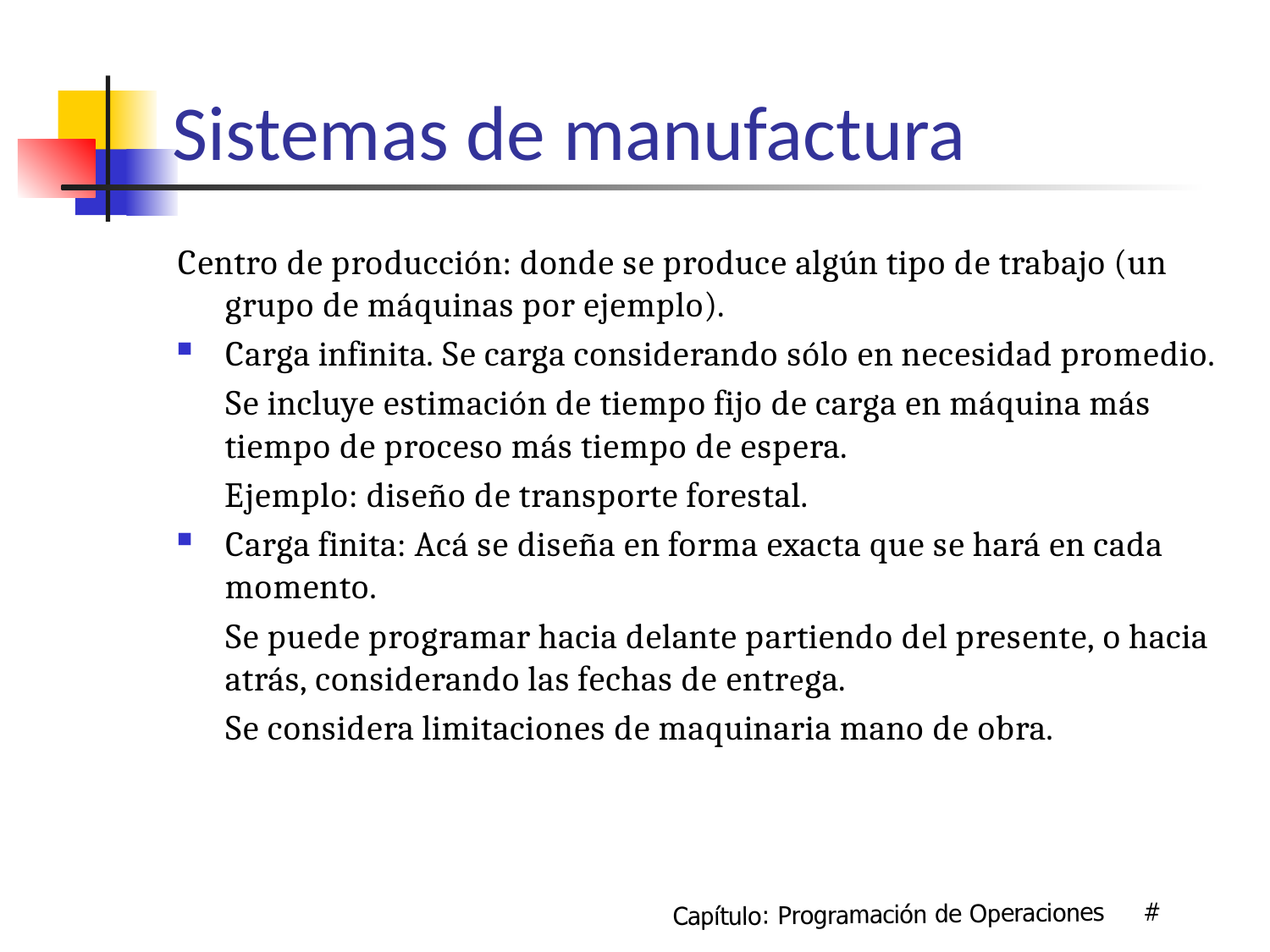

# Sistemas de manufactura
Centro de producción: donde se produce algún tipo de trabajo (un grupo de máquinas por ejemplo).
Carga infinita. Se carga considerando sólo en necesidad promedio.
	Se incluye estimación de tiempo fijo de carga en máquina más tiempo de proceso más tiempo de espera.
	Ejemplo: diseño de transporte forestal.
Carga finita: Acá se diseña en forma exacta que se hará en cada momento.
	Se puede programar hacia delante partiendo del presente, o hacia atrás, considerando las fechas de entrega.
	Se considera limitaciones de maquinaria mano de obra.

Capítulo: Programación de Operaciones     #